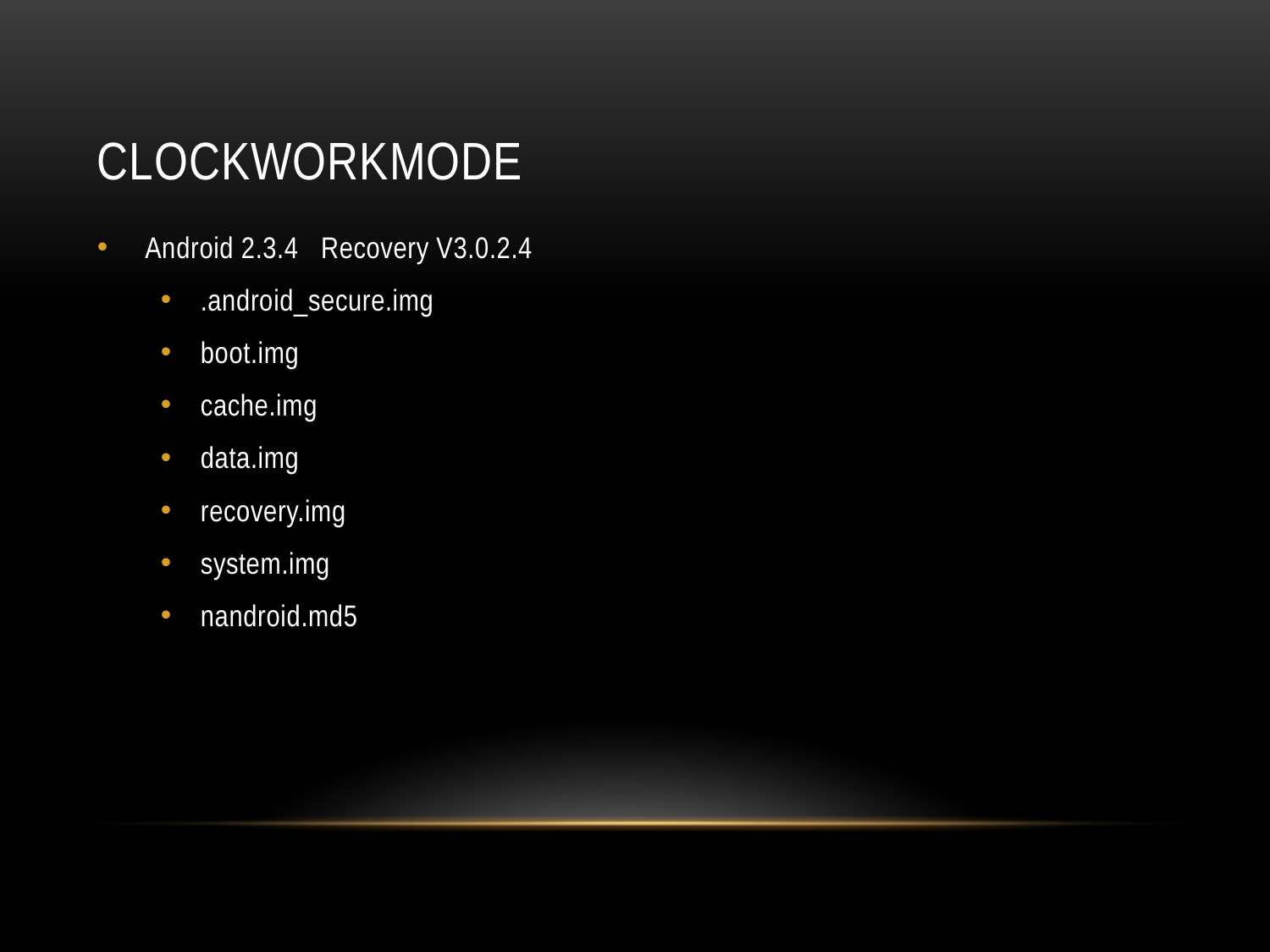

# Clockworkmode
Android 2.3.4   Recovery V3.0.2.4
.android_secure.img
boot.img
cache.img
data.img
recovery.img
system.img
nandroid.md5